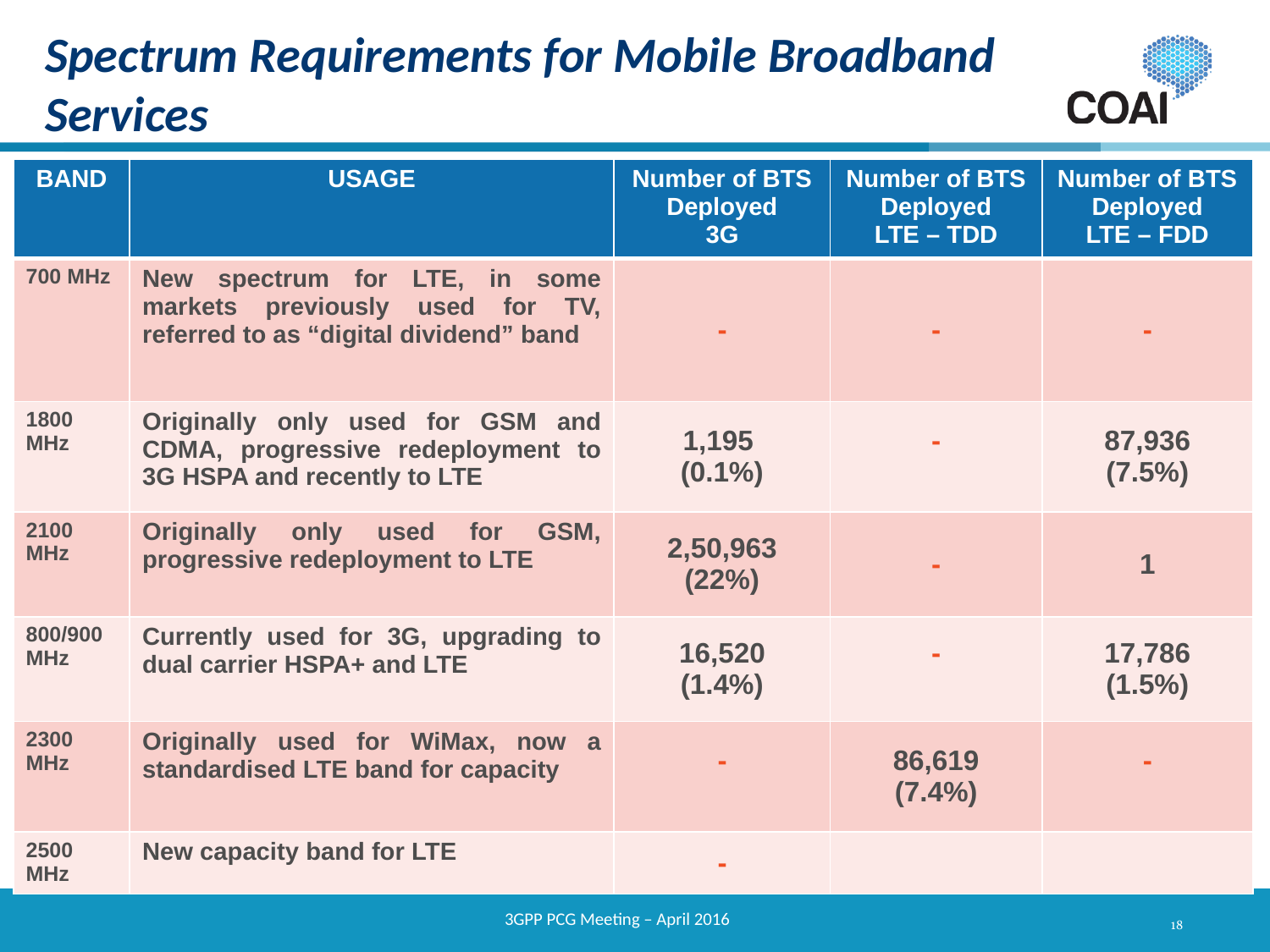

# Spectrum Requirements for Mobile Broadband Services
| BAND | USAGE | Number of BTS Deployed 3G | Number of BTS Deployed LTE – TDD | Number of BTS Deployed LTE – FDD |
| --- | --- | --- | --- | --- |
| 700 MHz | New spectrum for LTE, in some markets previously used for TV, referred to as “digital dividend” band | - | - | - |
| 1800 MHz | Originally only used for GSM and CDMA, progressive redeployment to 3G HSPA and recently to LTE | 1,195 (0.1%) | - | 87,936 (7.5%) |
| 2100 MHz | Originally only used for GSM, progressive redeployment to LTE | 2,50,963 (22%) | - | 1 |
| 800/900 MHz | Currently used for 3G, upgrading to dual carrier HSPA+ and LTE | 16,520 (1.4%) | - | 17,786 (1.5%) |
| 2300 MHz | Originally used for WiMax, now a standardised LTE band for capacity | - | 86,619 (7.4%) | - |
| 2500 MHz | New capacity band for LTE | - |  |  |